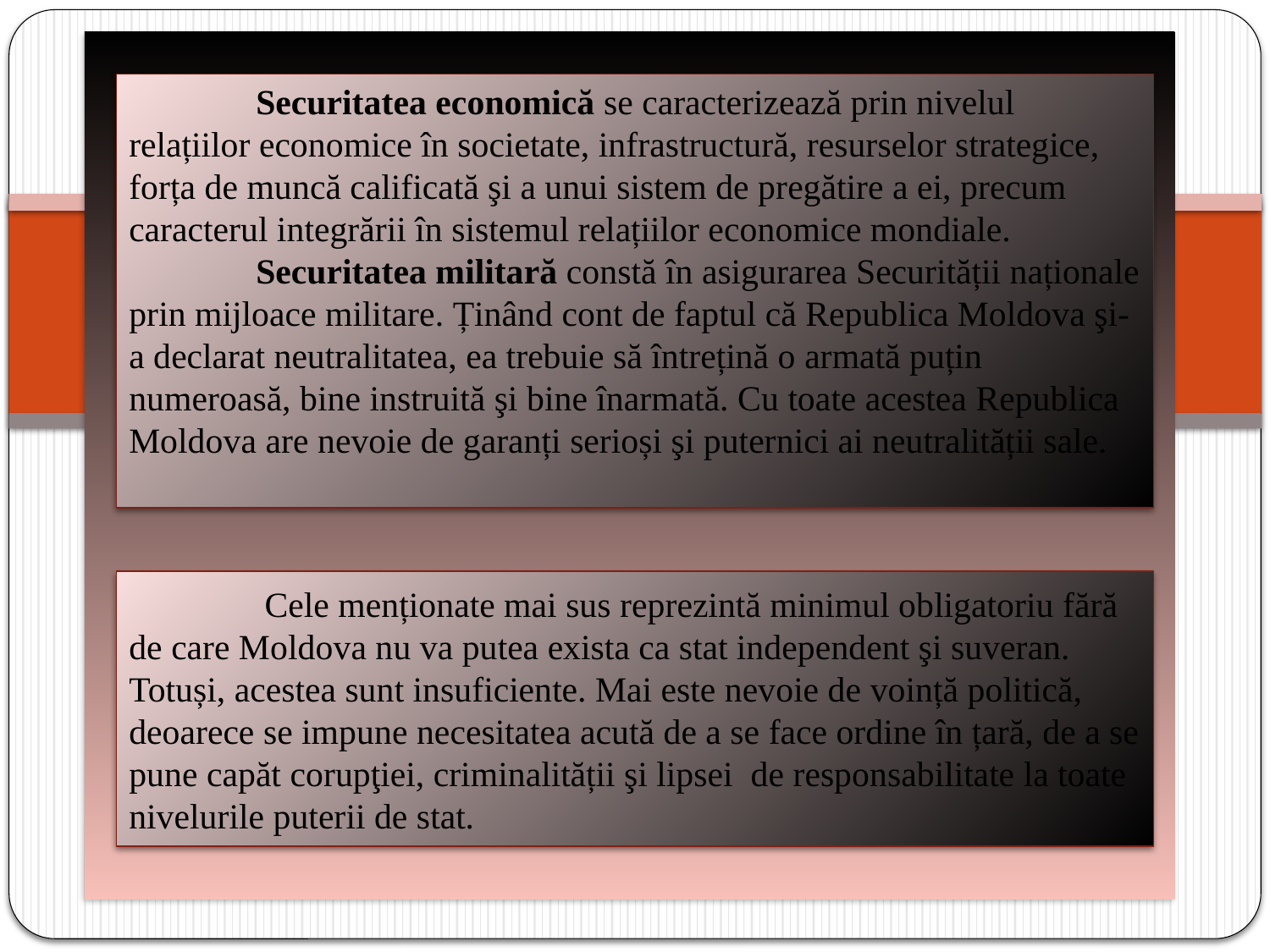

Securitatea economică se caracterizează prin nivelul relațiilor economice în societate, infrastructură, resurselor strategice, forța de muncă calificată şi a unui sistem de pregătire a ei, precum caracterul integrării în sistemul relațiilor economice mondiale.
	Securitatea militară constă în asigurarea Securității naționale prin mijloace militare. Ținând cont de faptul că Republica Moldova şi-a declarat neutralitatea, ea trebuie să întrețină o armată puțin numeroasă, bine instruită şi bine înarmată. Cu toate acestea Republica Moldova are nevoie de garanți serioși şi puternici ai neutralității sale.

	 Cele menționate mai sus reprezintă minimul obligatoriu fără de care Moldova nu va putea exista ca stat independent şi suveran. Totuși, acestea sunt insuficiente. Mai este nevoie de voință politică, deoarece se impune necesitatea acută de a se face ordine în țară, de a se pune capăt corupţiei, criminalității şi lipsei  de responsabilitate la toate nivelurile puterii de stat.